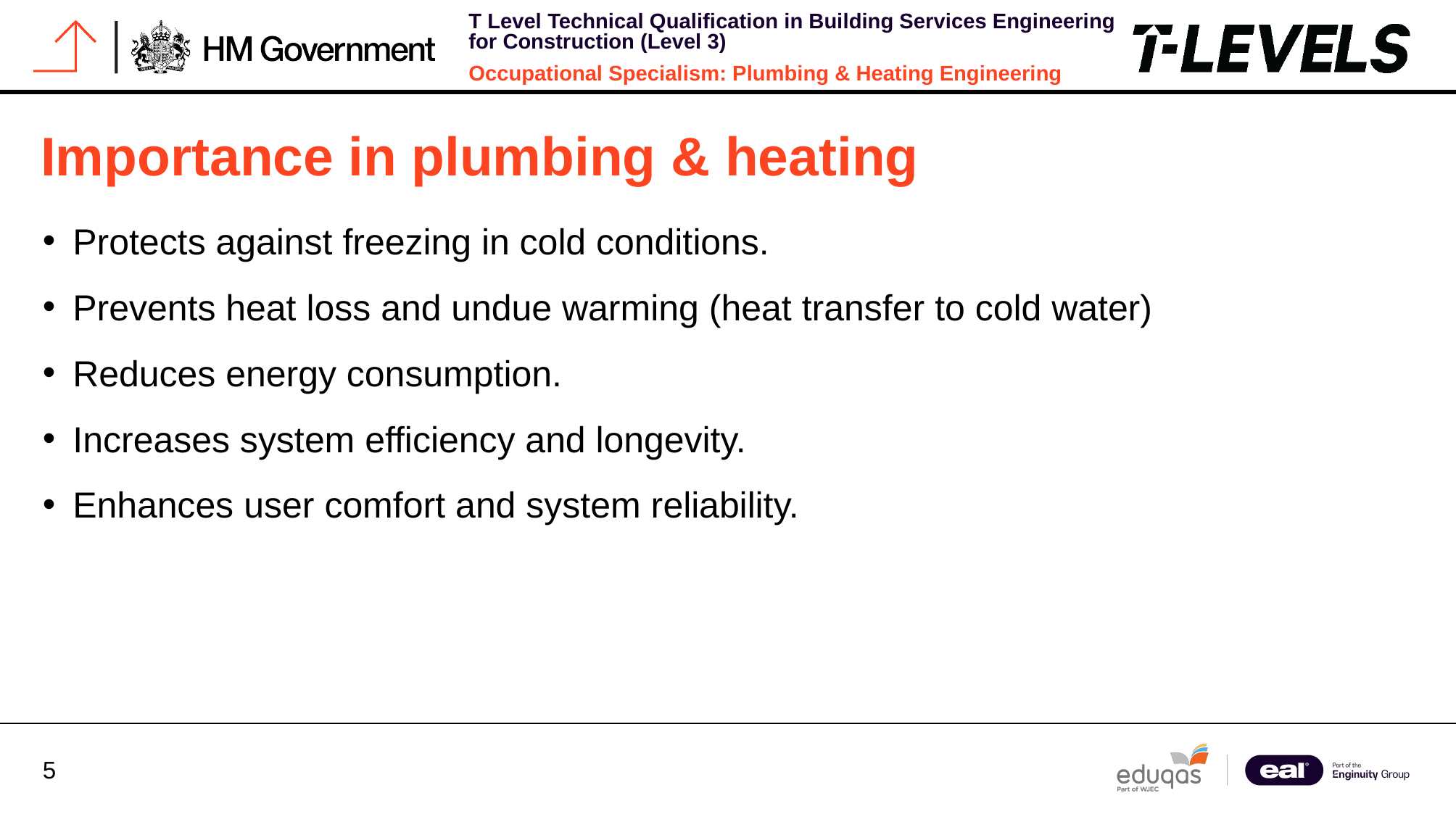

# Importance in plumbing & heating
Protects against freezing in cold conditions.
Prevents heat loss and undue warming (heat transfer to cold water)
Reduces energy consumption.
Increases system efficiency and longevity.
Enhances user comfort and system reliability.